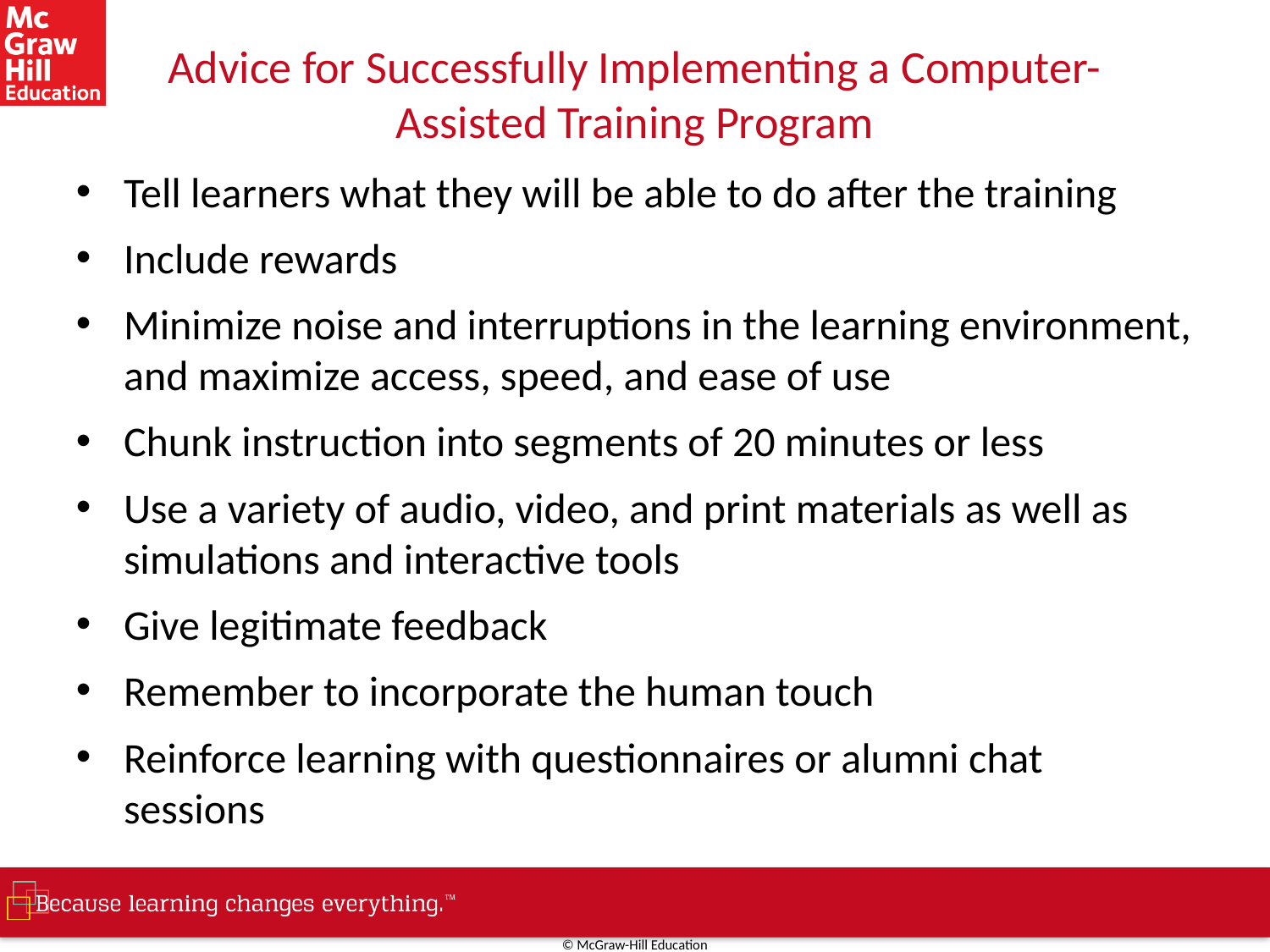

# Advice for Successfully Implementing a Computer- Assisted Training Program
Tell learners what they will be able to do after the training
Include rewards
Minimize noise and interruptions in the learning environment, and maximize access, speed, and ease of use
Chunk instruction into segments of 20 minutes or less
Use a variety of audio, video, and print materials as well as simulations and interactive tools
Give legitimate feedback
Remember to incorporate the human touch
Reinforce learning with questionnaires or alumni chat sessions